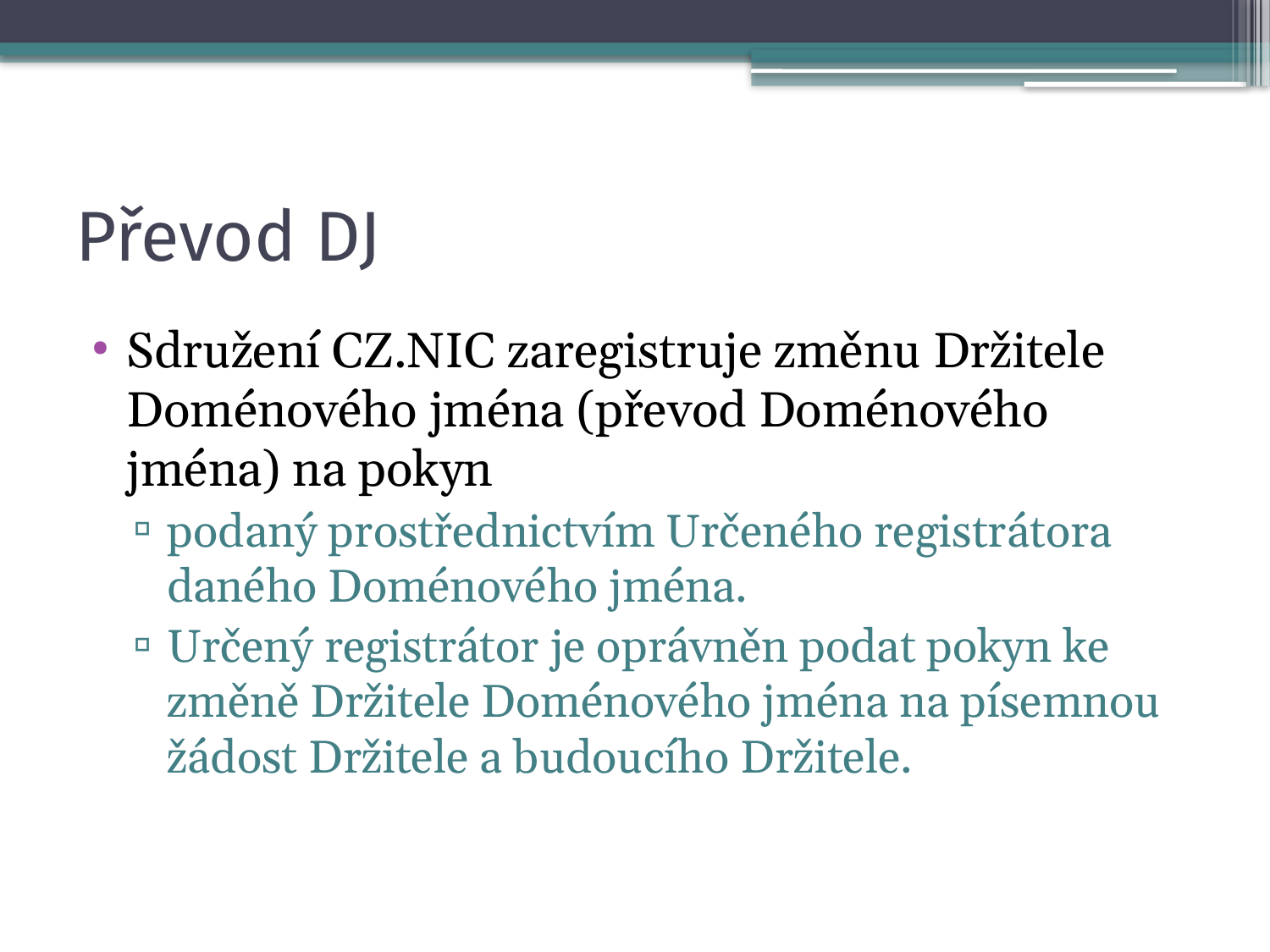

# Převod DJ
Sdružení CZ.NIC zaregistruje změnu Držitele Doménového jména (převod Doménového jména) na pokyn
podaný prostřednictvím Určeného registrátora daného Doménového jména.
Určený registrátor je oprávněn podat pokyn ke změně Držitele Doménového jména na písemnou žádost Držitele a budoucího Držitele.